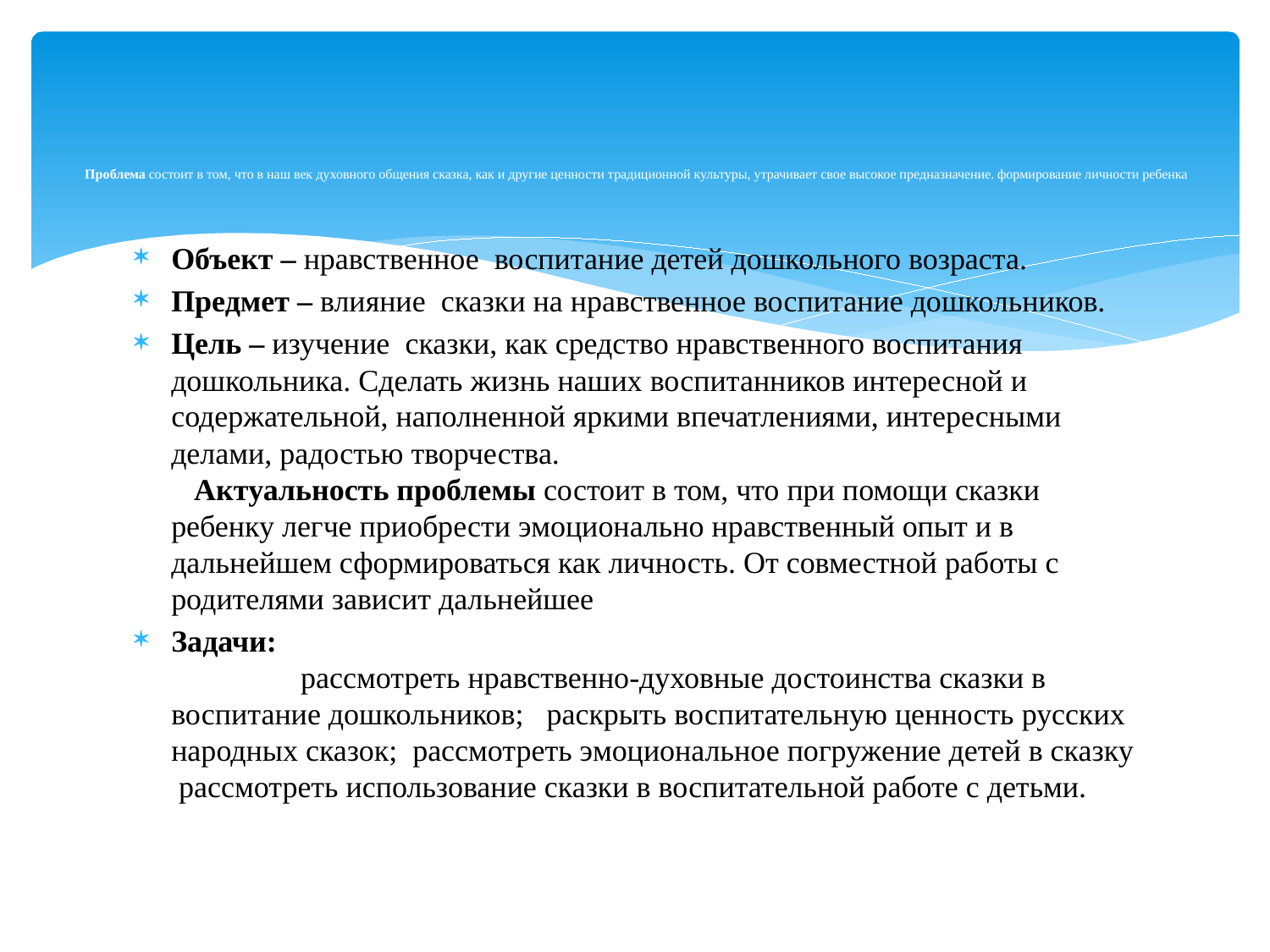

# Проблема состоит в том, что в наш век духовного общения сказка, как и другие ценности традиционной культуры, утрачивает свое высокое предназначение. формирование личности ребенка

Объект – нравственное  воспитание детей дошкольного возраста.
Предмет – влияние  сказки на нравственное воспитание дошкольников.
Цель – изучение  сказки, как средство нравственного воспитания дошкольника. Сделать жизнь наших воспитанников интересной и содержательной, наполненной яркими впечатлениями, интересными делами, радостью творчества.                                                                               Актуальность проблемы состоит в том, что при помощи сказки ребенку легче приобрести эмоционально нравственный опыт и в дальнейшем сформироваться как личность. От совместной работы с родителями зависит дальнейшее
Задачи:                                                                                                                                  рассмотреть нравственно-духовные достоинства сказки в воспитание дошкольников;   раскрыть воспитательную ценность русских народных сказок;  рассмотреть эмоциональное погружение детей в сказку  рассмотреть использование сказки в воспитательной работе с детьми.